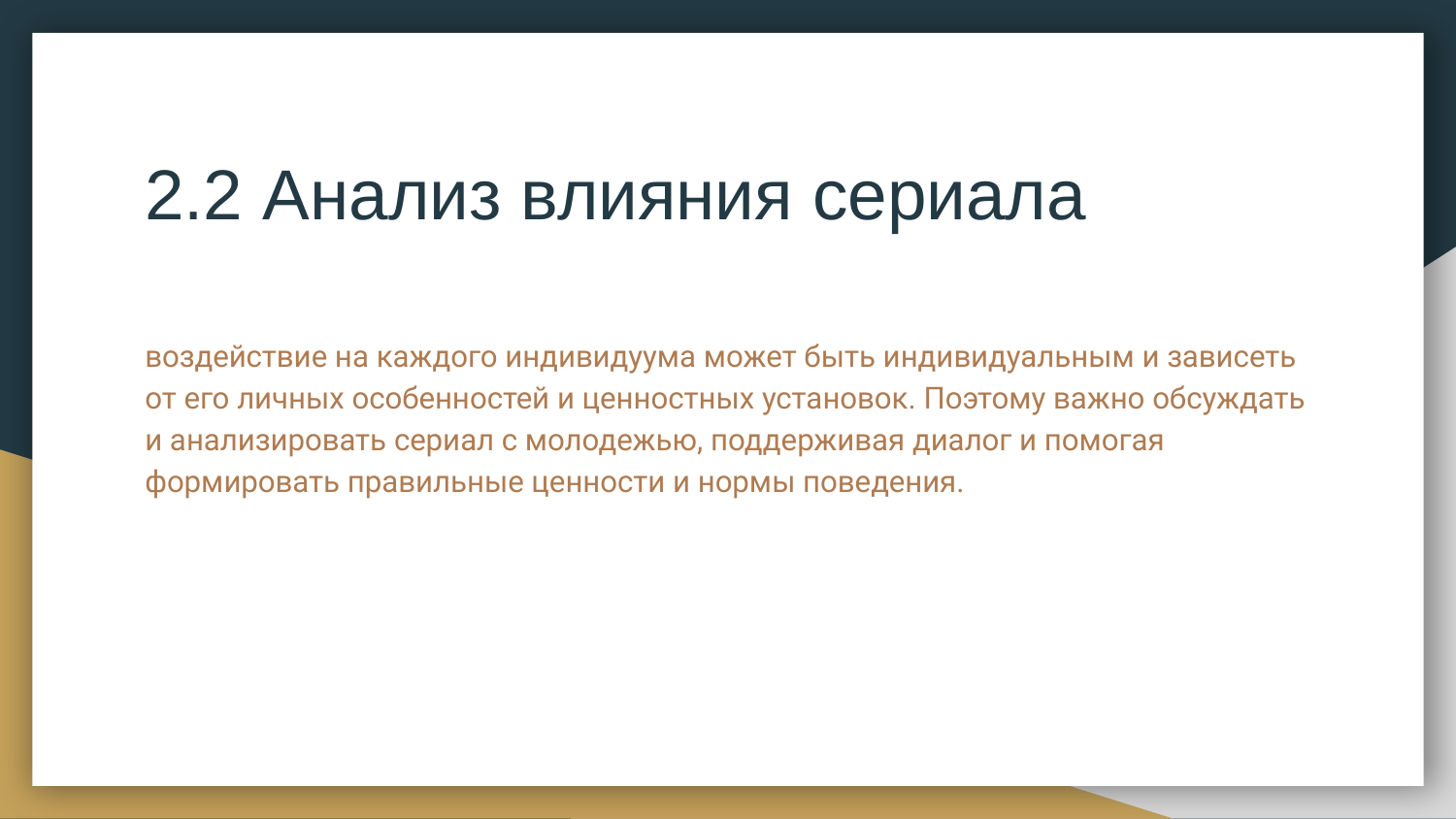

# 2.2 Анализ влияния сериала
воздействие на каждого индивидуума может быть индивидуальным и зависеть от его личных особенностей и ценностных установок. Поэтому важно обсуждать и анализировать сериал с молодежью, поддерживая диалог и помогая формировать правильные ценности и нормы поведения.